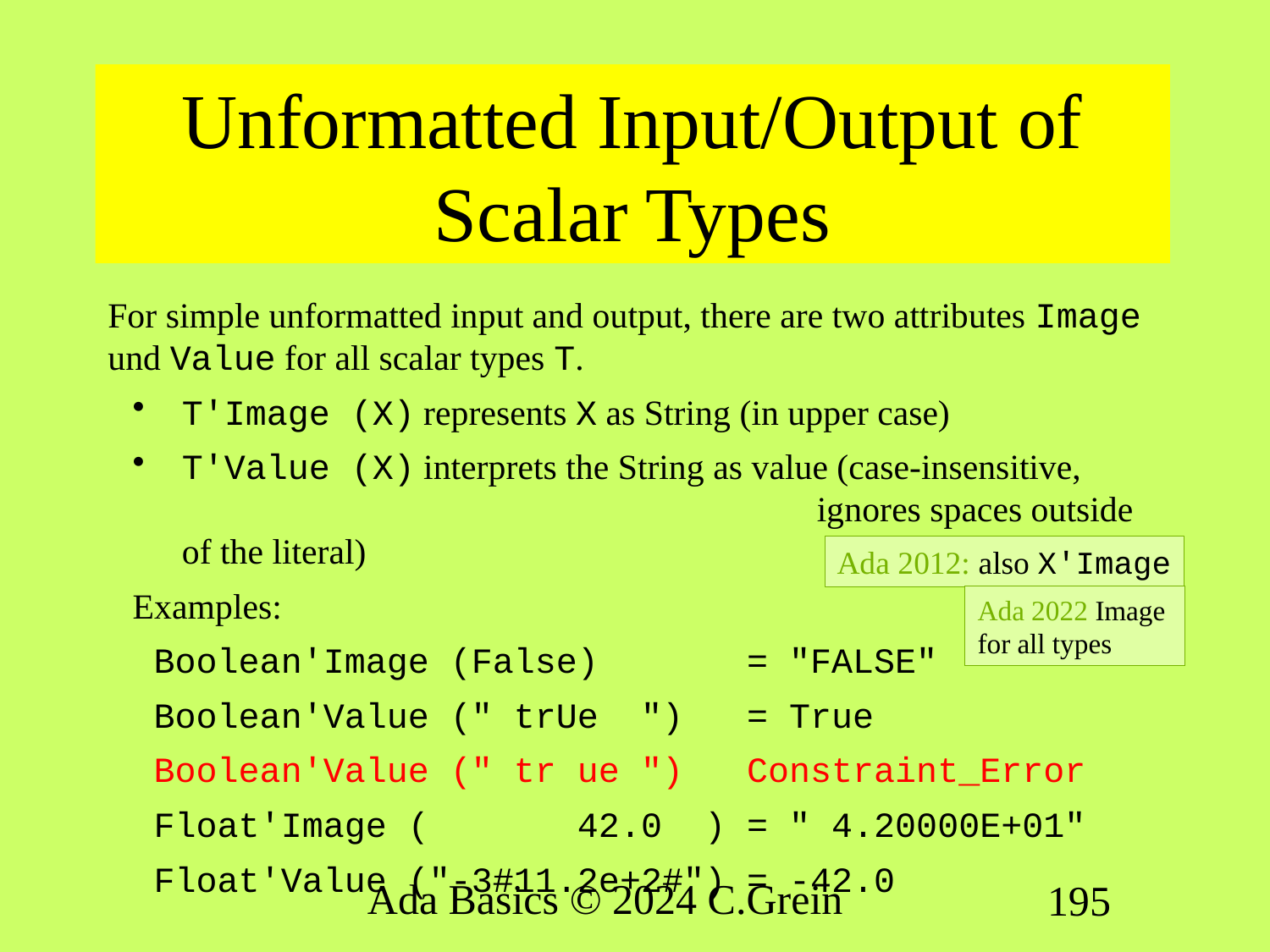

# Unformatted Input/Output of Scalar Types
For simple unformatted input and output, there are two attributes Image und Value for all scalar types T.
T'Image (X) represents X as String (in upper case)
T'Value (X) interprets the String as value (case-insensitive, 					ignores spaces outside of the literal)
Examples:
 Boolean'Image (False)       = "FALSE"
 Boolean'Value (" trUe  ")   = True
 Boolean'Value (" tr ue ")   Constraint_Error
 Float'Image (       42.0  ) = " 4.20000E+01"
 Float'Value ("-3#11.2e+2#") = -42.0

Ada 2012: also X'Image
Ada 2022 Image for all types
Ada Basics © 2024 C.Grein
195